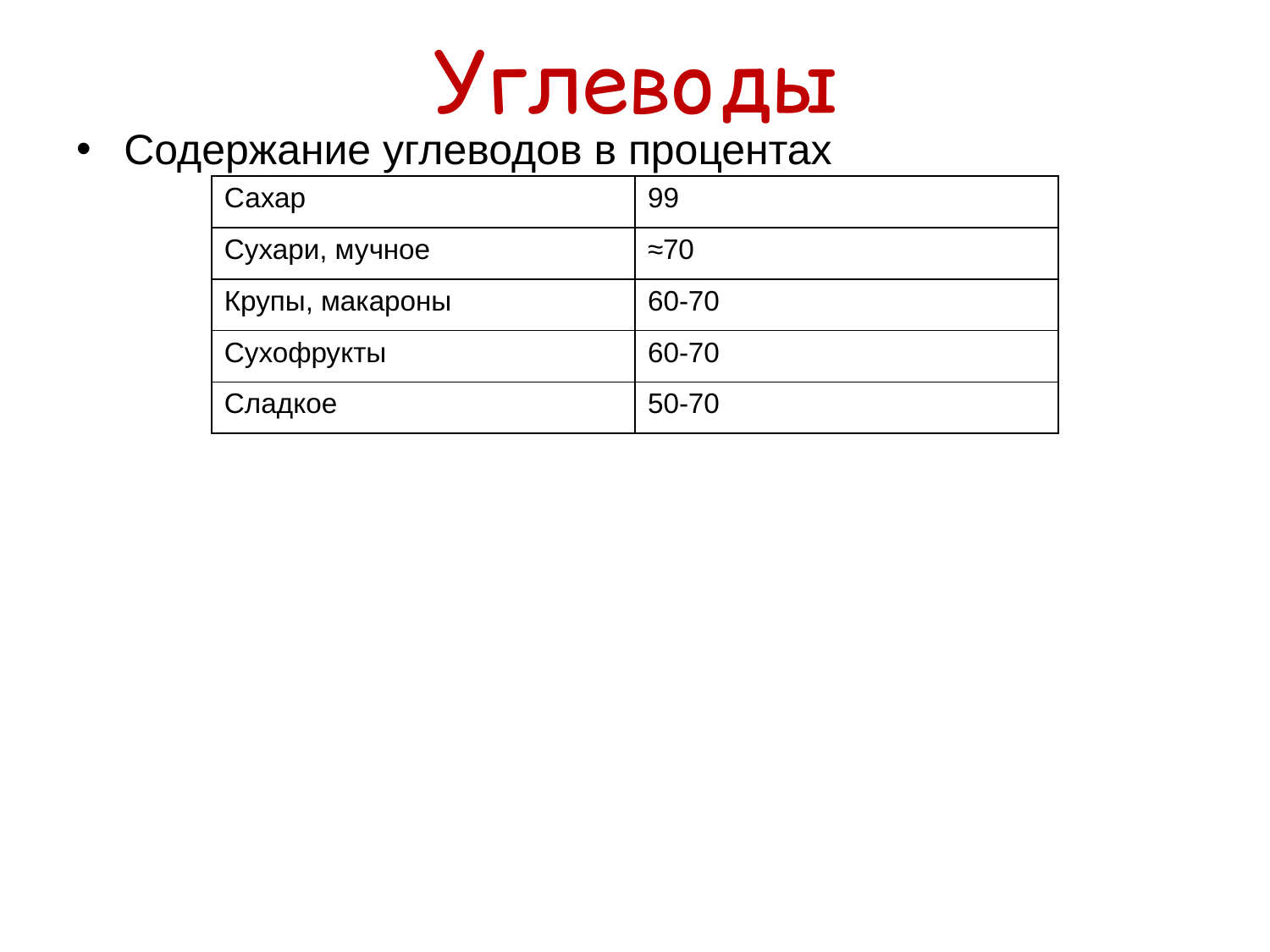

# Углеводы
Содержание углеводов в процентах
| Сахар | 99 |
| --- | --- |
| Сухари, мучное | ≈70 |
| Крупы, макароны | 60-70 |
| Сухофрукты | 60-70 |
| Сладкое | 50-70 |